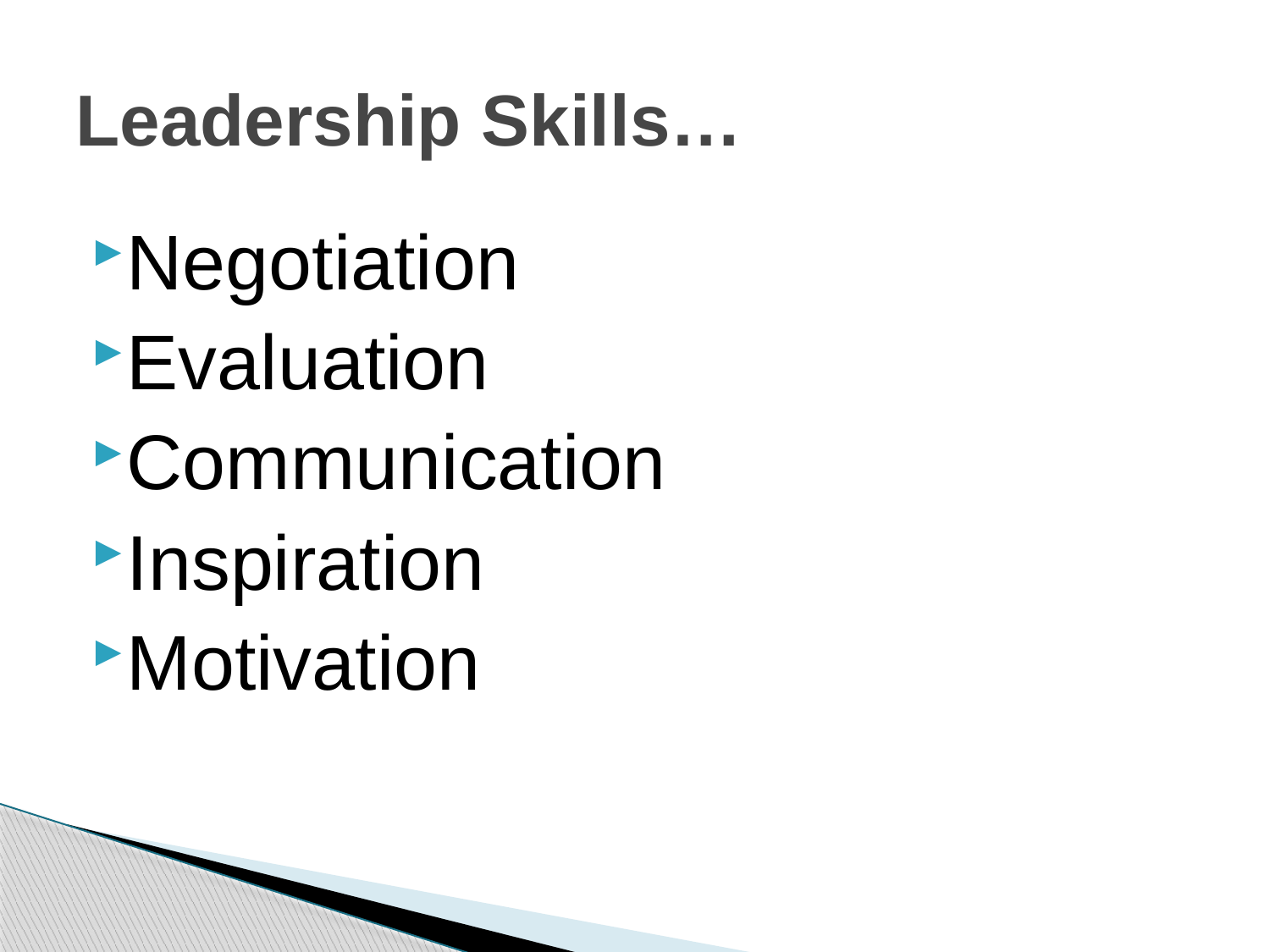

# Leadership Skills…
Negotiation
Evaluation
Communication
Inspiration
Motivation